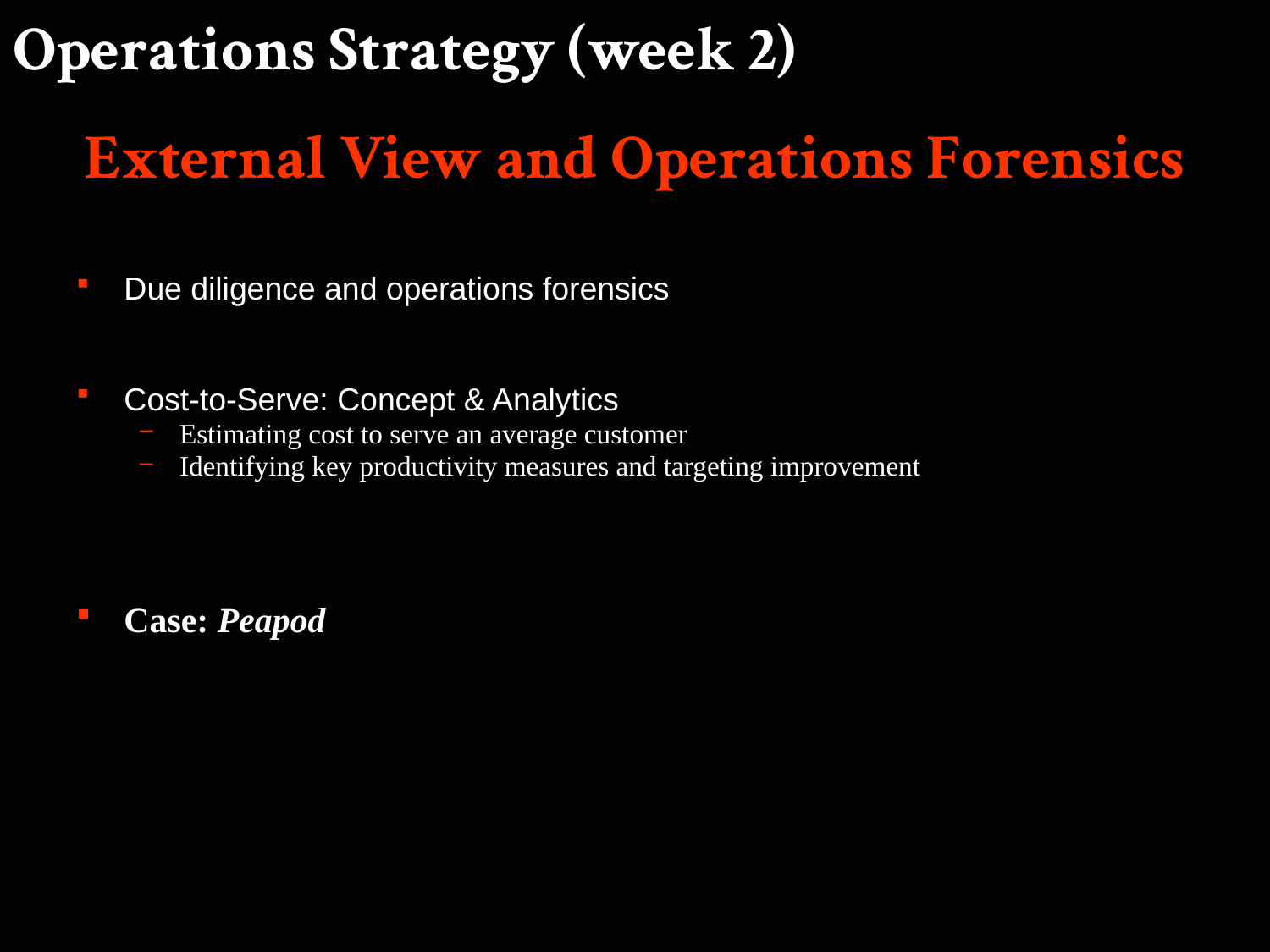

Operations Strategy (week 2)
External View and Operations Forensics
Due diligence and operations forensics

Cost-to-Serve: Concept & Analytics
Estimating cost to serve an average customer
Identifying key productivity measures and targeting improvement

Case: Peapod